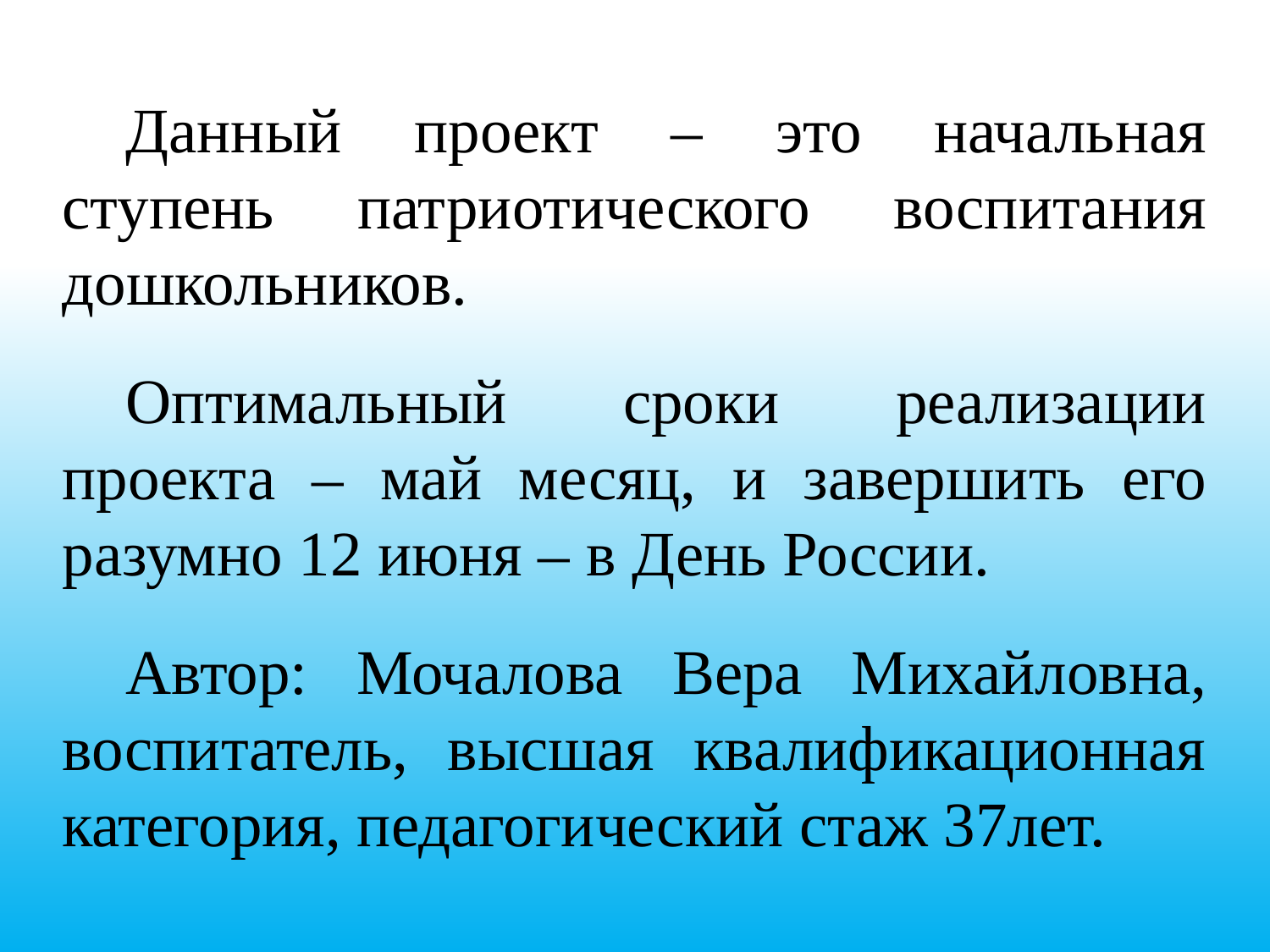

Данный проект – это начальная ступень патриотического воспитания дошкольников.

Оптимальный сроки реализации проекта – май месяц, и завершить его разумно 12 июня – в День России.

Автор: Мочалова Вера Михайловна, воспитатель, высшая квалификационная категория, педагогический стаж 37лет.